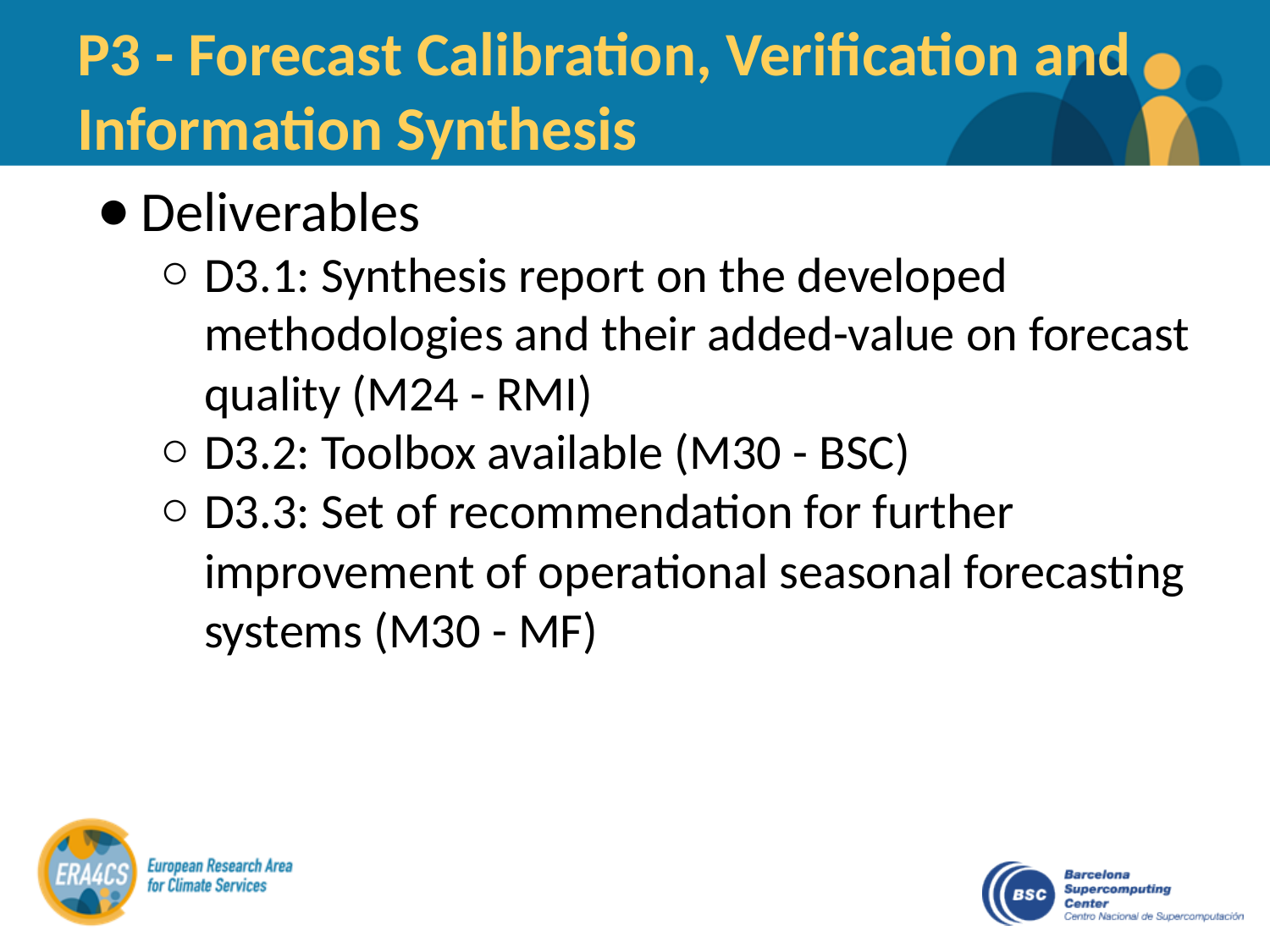

# P3 - Forecast Calibration, Verification and Information Synthesis
Deliverables
D3.1: Synthesis report on the developed methodologies and their added-value on forecast quality (M24 - RMI)
D3.2: Toolbox available (M30 - BSC)
D3.3: Set of recommendation for further improvement of operational seasonal forecasting systems (M30 - MF)